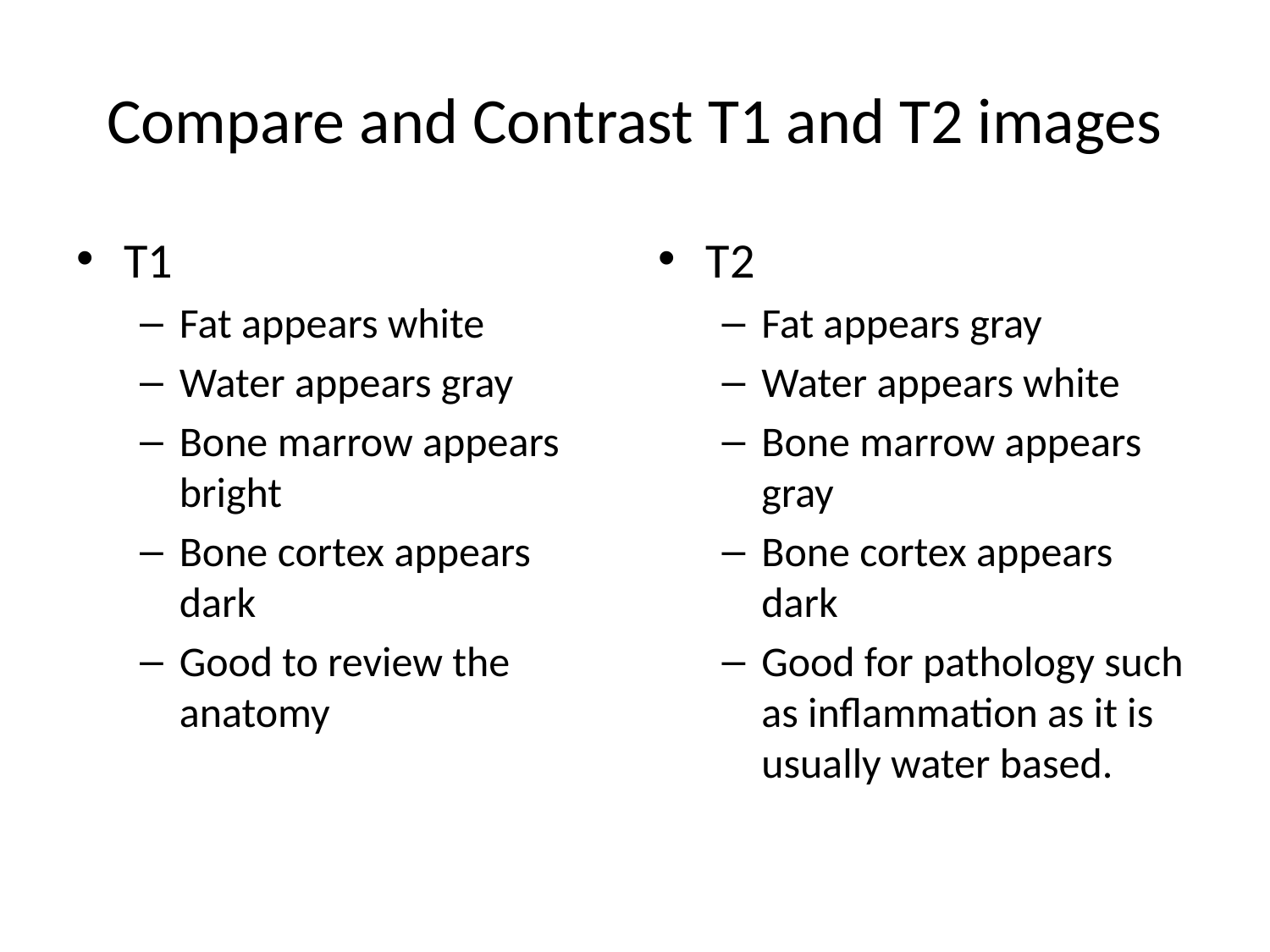

# Compare and Contrast T1 and T2 images
T1
Fat appears white
Water appears gray
Bone marrow appears bright
Bone cortex appears dark
Good to review the anatomy
T2
Fat appears gray
Water appears white
Bone marrow appears gray
Bone cortex appears dark
Good for pathology such as inflammation as it is usually water based.